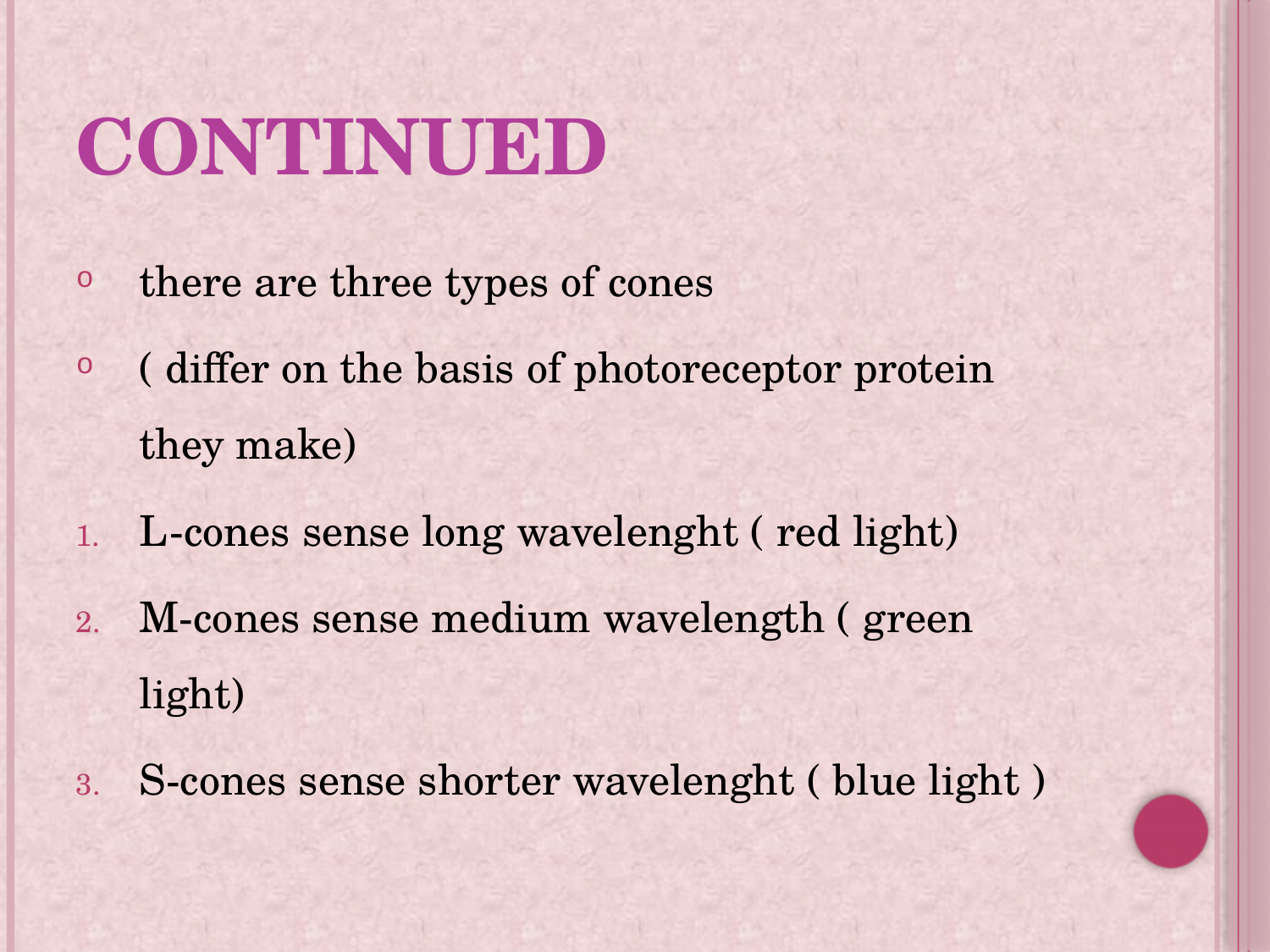

# continued
there are three types of cones
( differ on the basis of photoreceptor protein they make)
L-cones sense long wavelenght ( red light)
M-cones sense medium wavelength ( green light)
S-cones sense shorter wavelenght ( blue light )